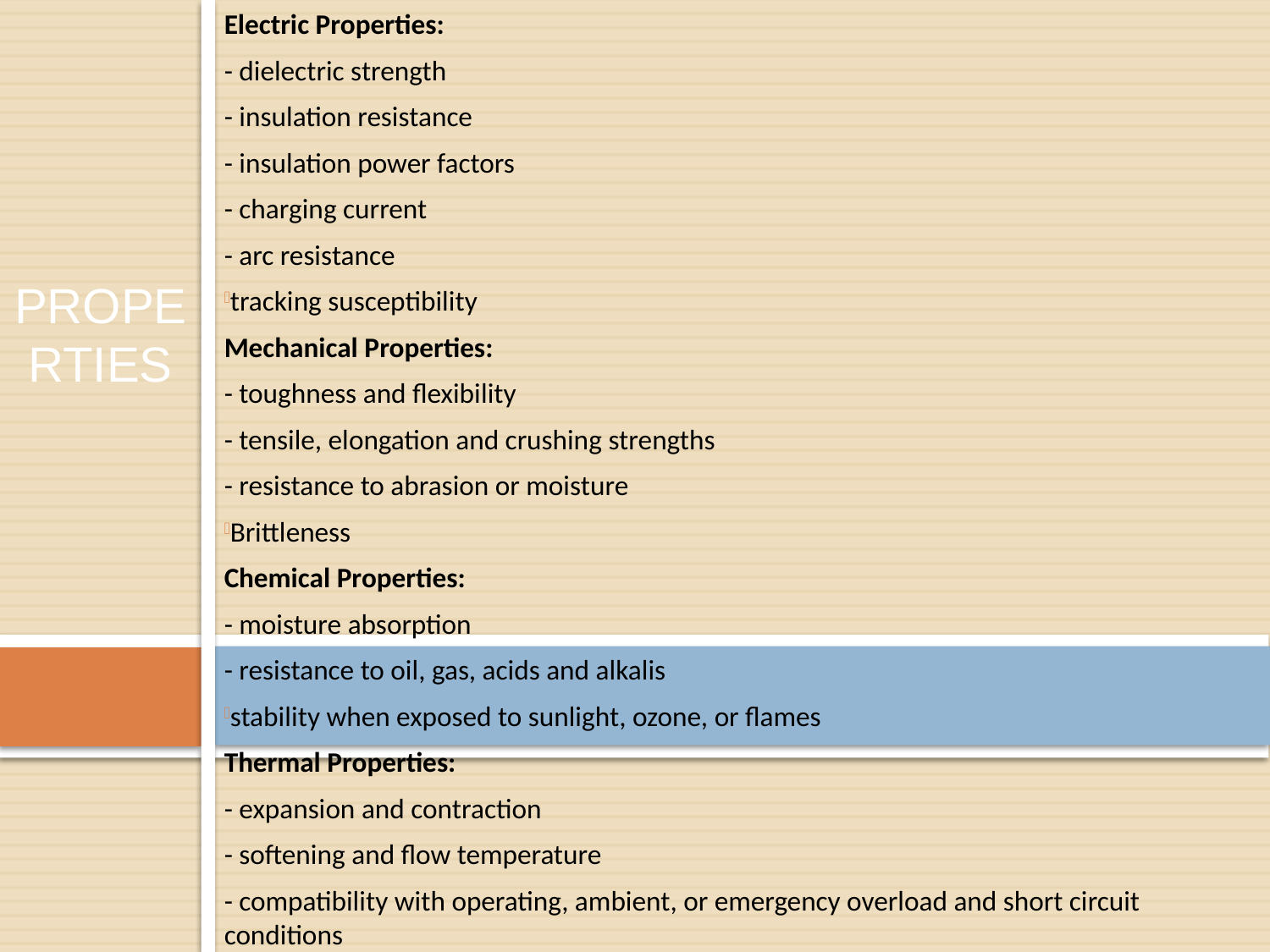

Electric Properties:
- dielectric strength
- insulation resistance
- insulation power factors
- charging current
- arc resistance
tracking susceptibility
Mechanical Properties:
- toughness and flexibility
- tensile, elongation and crushing strengths
- resistance to abrasion or moisture
Brittleness
Chemical Properties:
- moisture absorption
- resistance to oil, gas, acids and alkalis
stability when exposed to sunlight, ozone, or flames
Thermal Properties:
- expansion and contraction
- softening and flow temperature
- compatibility with operating, ambient, or emergency overload and short circuit conditions
# PROPERTIES